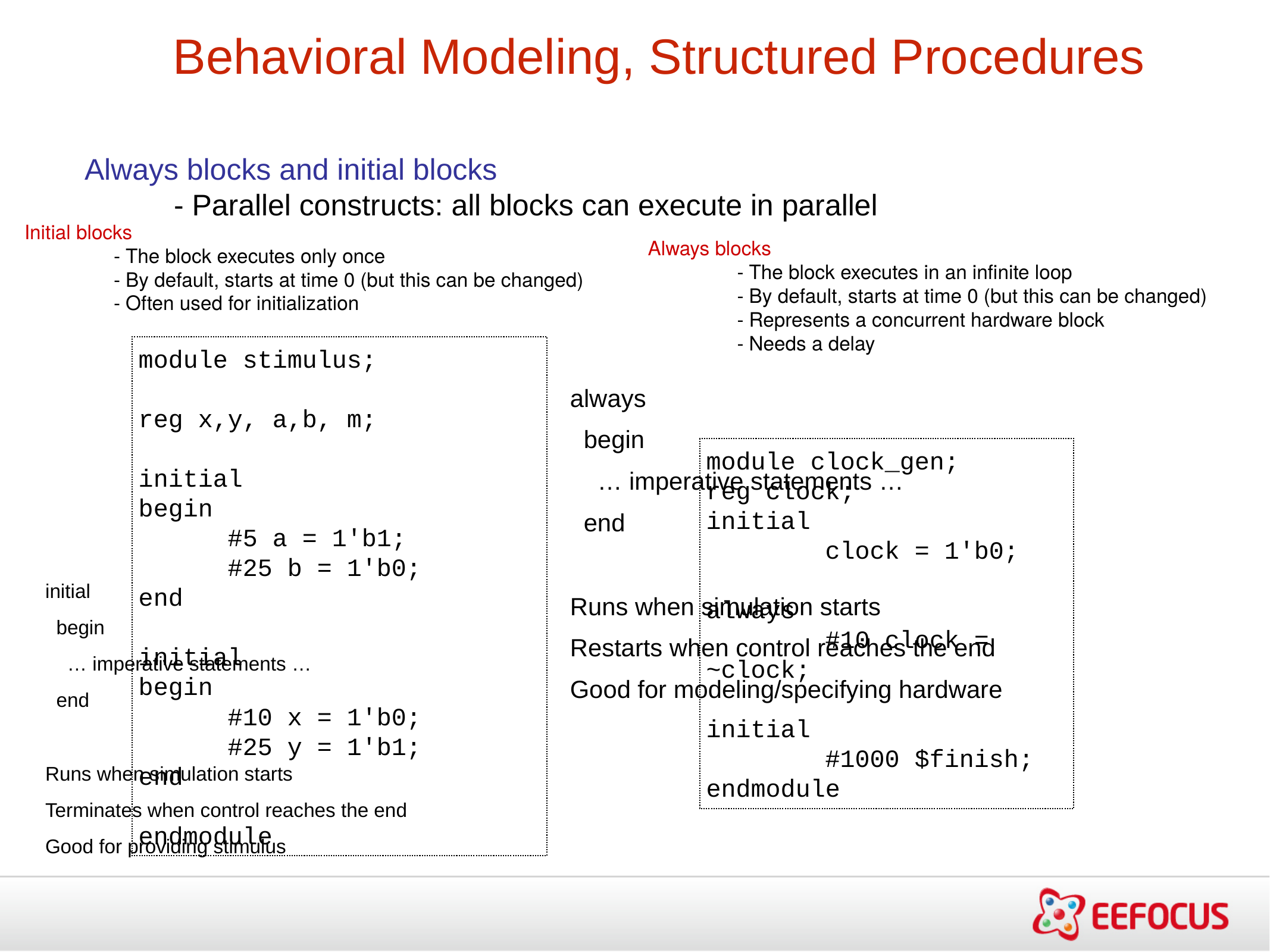

Behavioral Modeling, Structured Procedures
Always blocks and initial blocks
	- Parallel constructs: all blocks can execute in parallel
Initial blocks
	- The block executes only once
	- By default, starts at time 0 (but this can be changed)
	- Often used for initialization
Always blocks
	- The block executes in an infinite loop
	- By default, starts at time 0 (but this can be changed)
	- Represents a concurrent hardware block
	- Needs a delay
module stimulus;

reg x,y, a,b, m;

initial
begin
	#5 a = 1'b1;
	#25 b = 1'b0;
end

initial
begin
	#10 x = 1'b0;
	#25 y = 1'b1;
end

endmodule
always
  begin
    … imperative statements …
  end

Runs when simulation starts
Restarts when control reaches the end
Good for modeling/specifying hardware
module clock_gen;
reg clock;
initial
        clock = 1'b0;

always
        #10 clock = ~clock;

initial
        #1000 $finish;
endmodule
initial
  begin
    … imperative statements …
  end

Runs when simulation starts
Terminates when control reaches the end
Good for providing stimulus